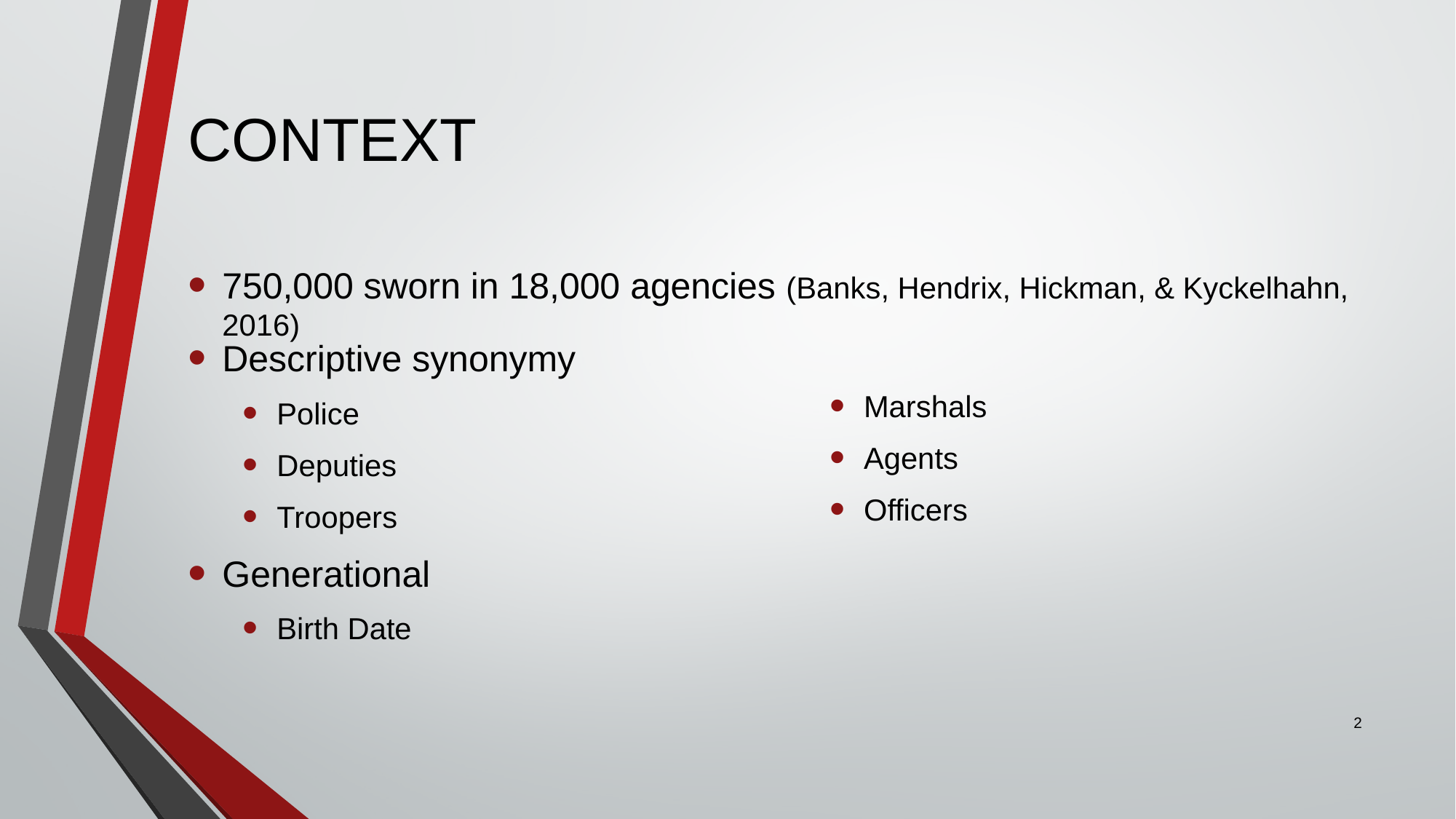

# CONTEXT
750,000 sworn in 18,000 agencies (Banks, Hendrix, Hickman, & Kyckelhahn, 2016)

Descriptive synonymy
Police
Deputies
Troopers
Generational
Birth Date

Marshals
Agents
Officers
2